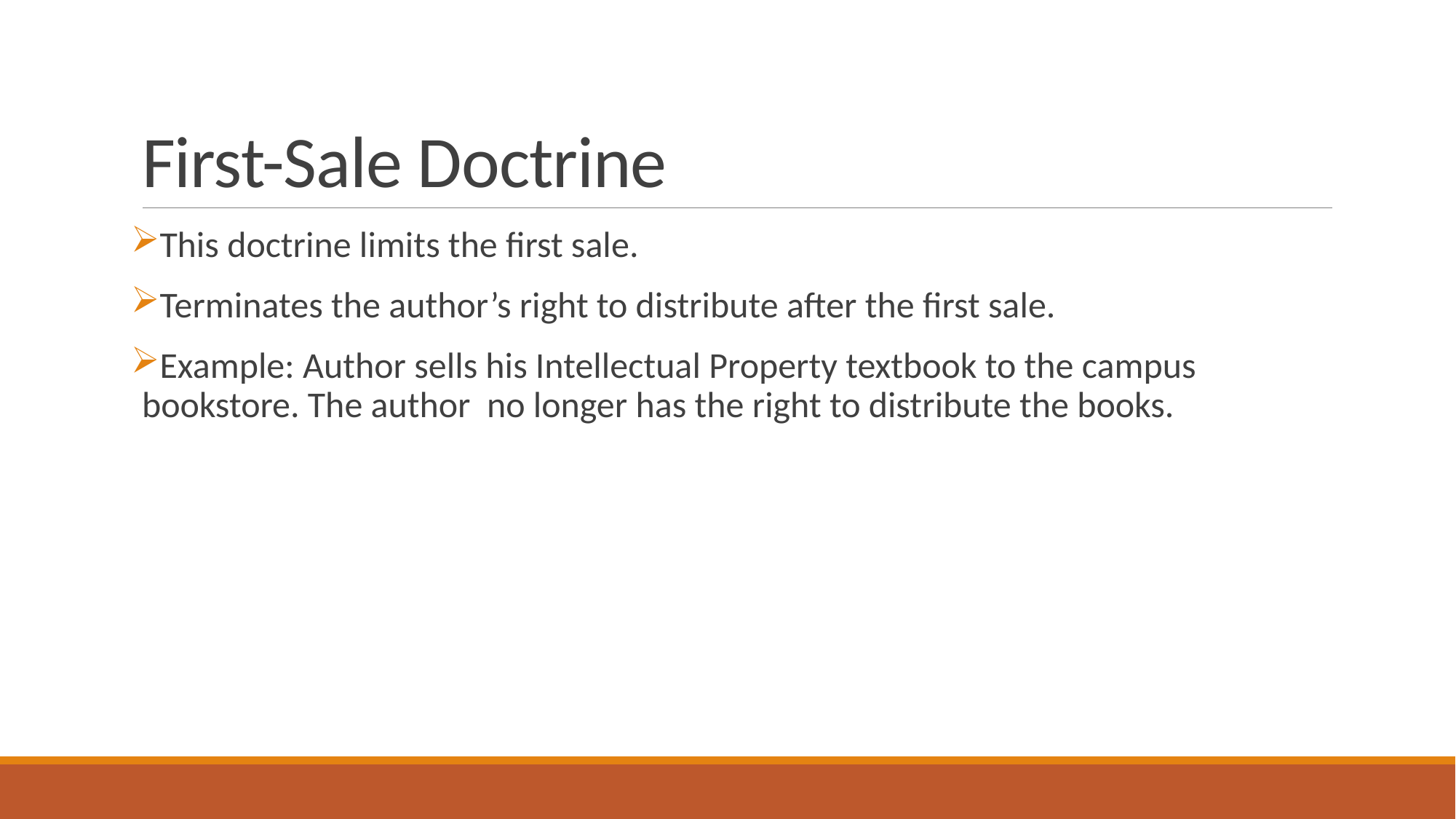

# First-Sale Doctrine
This doctrine limits the first sale.
Terminates the author’s right to distribute after the first sale.
Example: Author sells his Intellectual Property textbook to the campus bookstore. The author  no longer has the right to distribute the books.